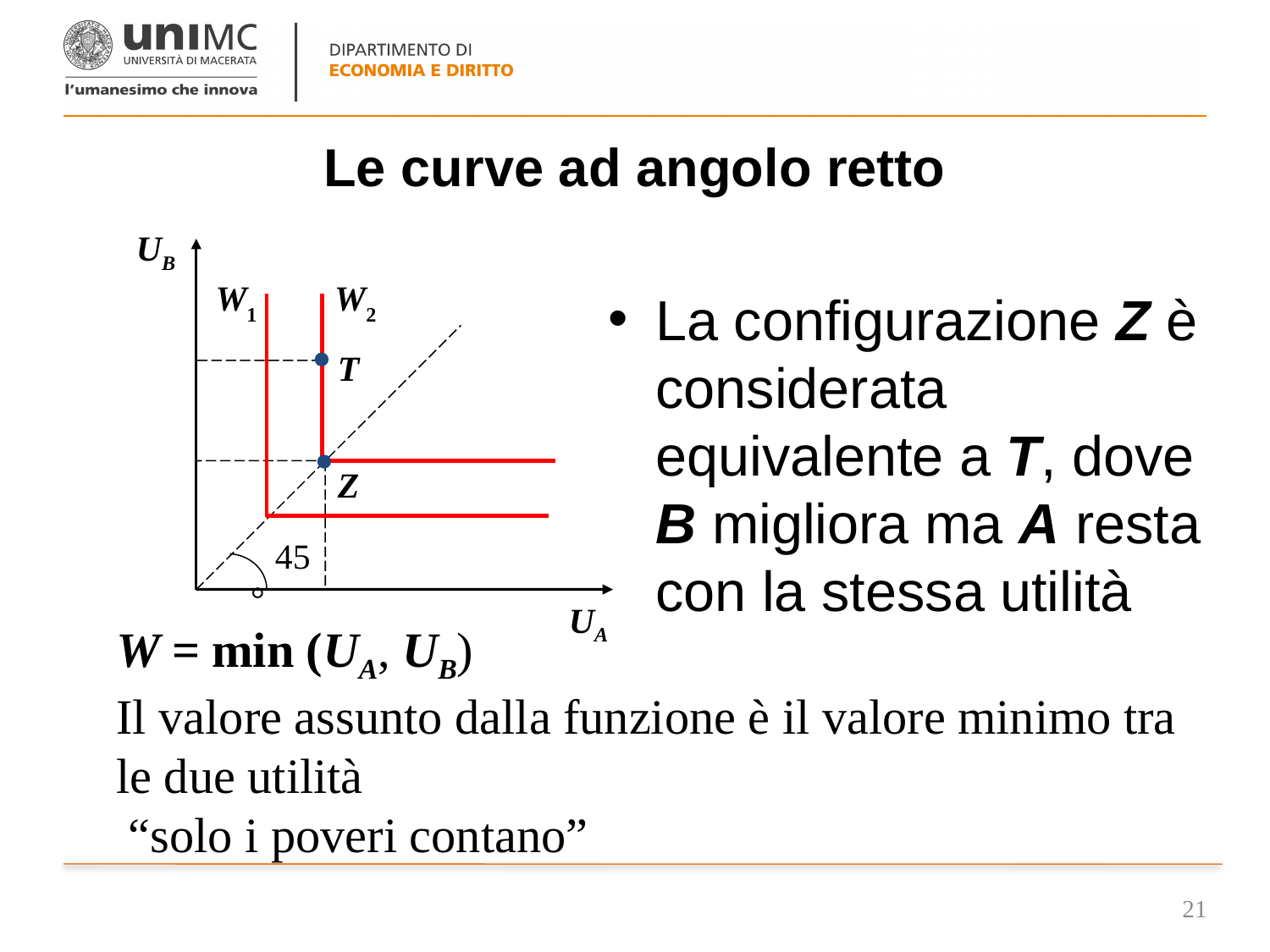

# Le curve ad angolo retto

UB
W1
W2

T

Z

45°

UA
La configurazione Z è considerata equivalente a T, dove B migliora ma A resta con la stessa utilità
W = min (UA, UB)
Il valore assunto dalla funzione è il valore minimo tra le due utilità
 “solo i poveri contano”
21